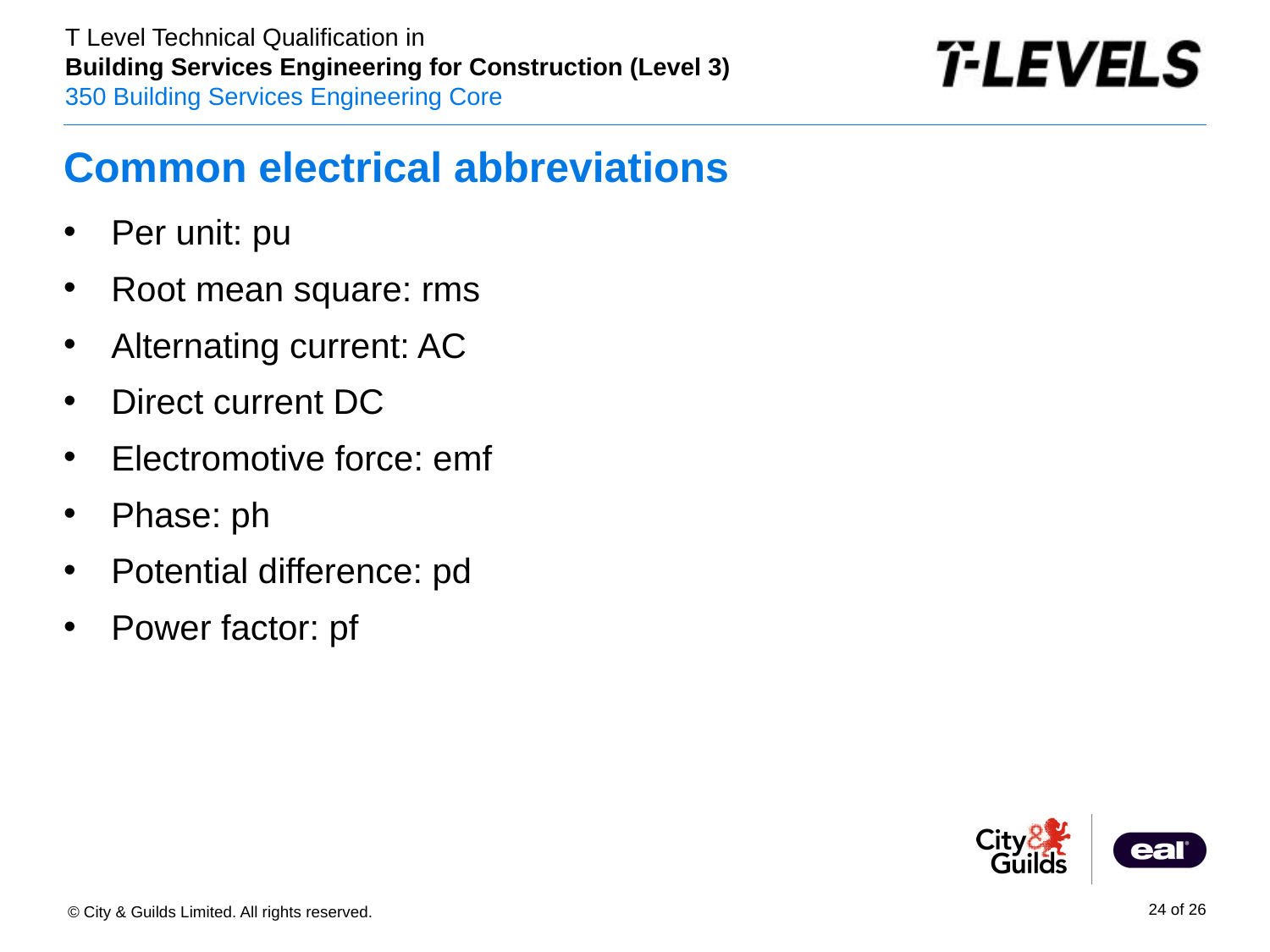

# Common electrical abbreviations
Per unit: pu
Root mean square: rms
Alternating current: AC
Direct current DC
Electromotive force: emf
Phase: ph
Potential difference: pd
Power factor: pf